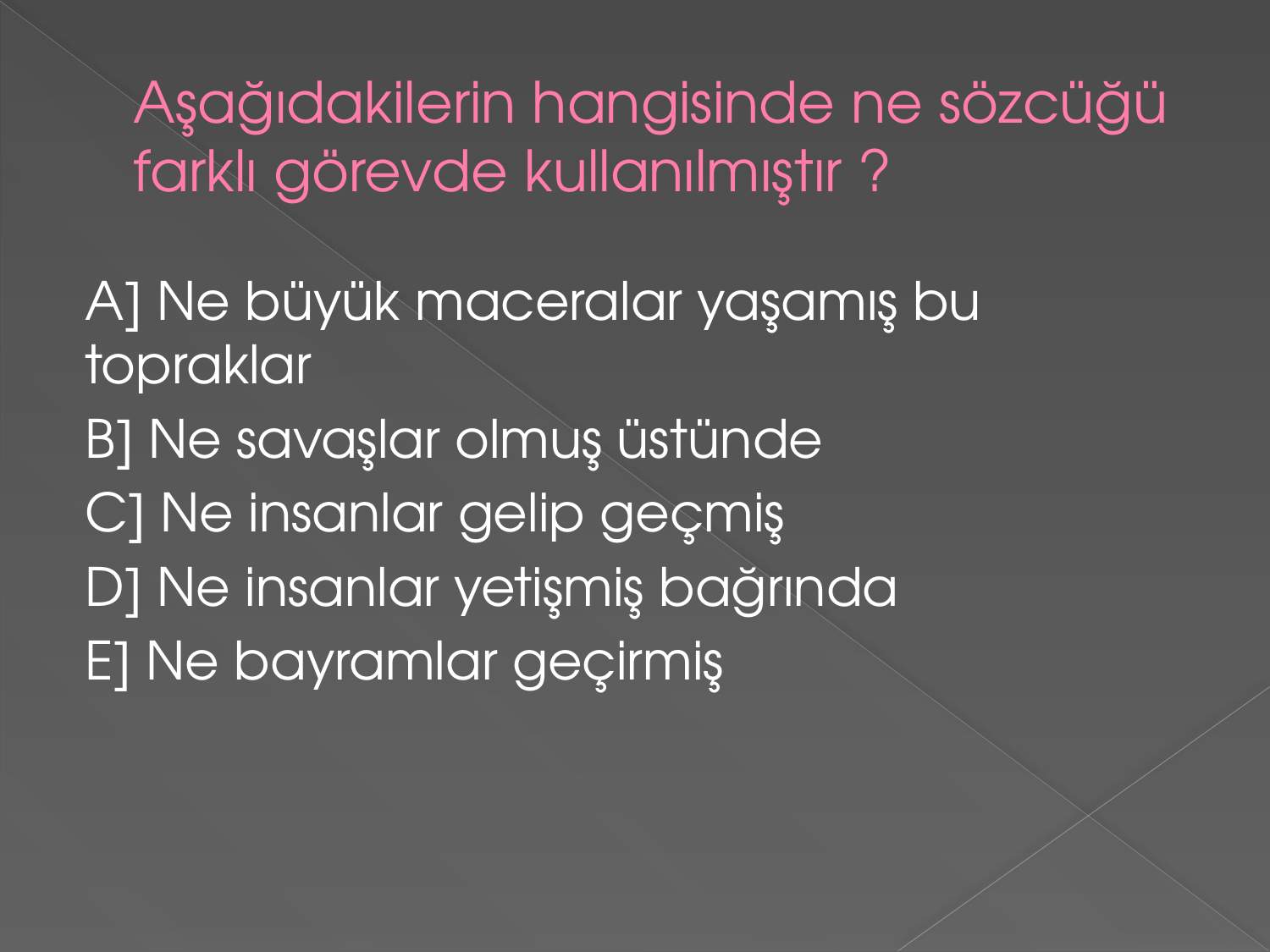

# Aşağıdakilerin hangisinde ne sözcüğü farklı görevde kullanılmıştır ?
A] Ne büyük maceralar yaşamış bu topraklar
B] Ne savaşlar olmuş üstünde
C] Ne insanlar gelip geçmiş
D] Ne insanlar yetişmiş bağrında
E] Ne bayramlar geçirmiş